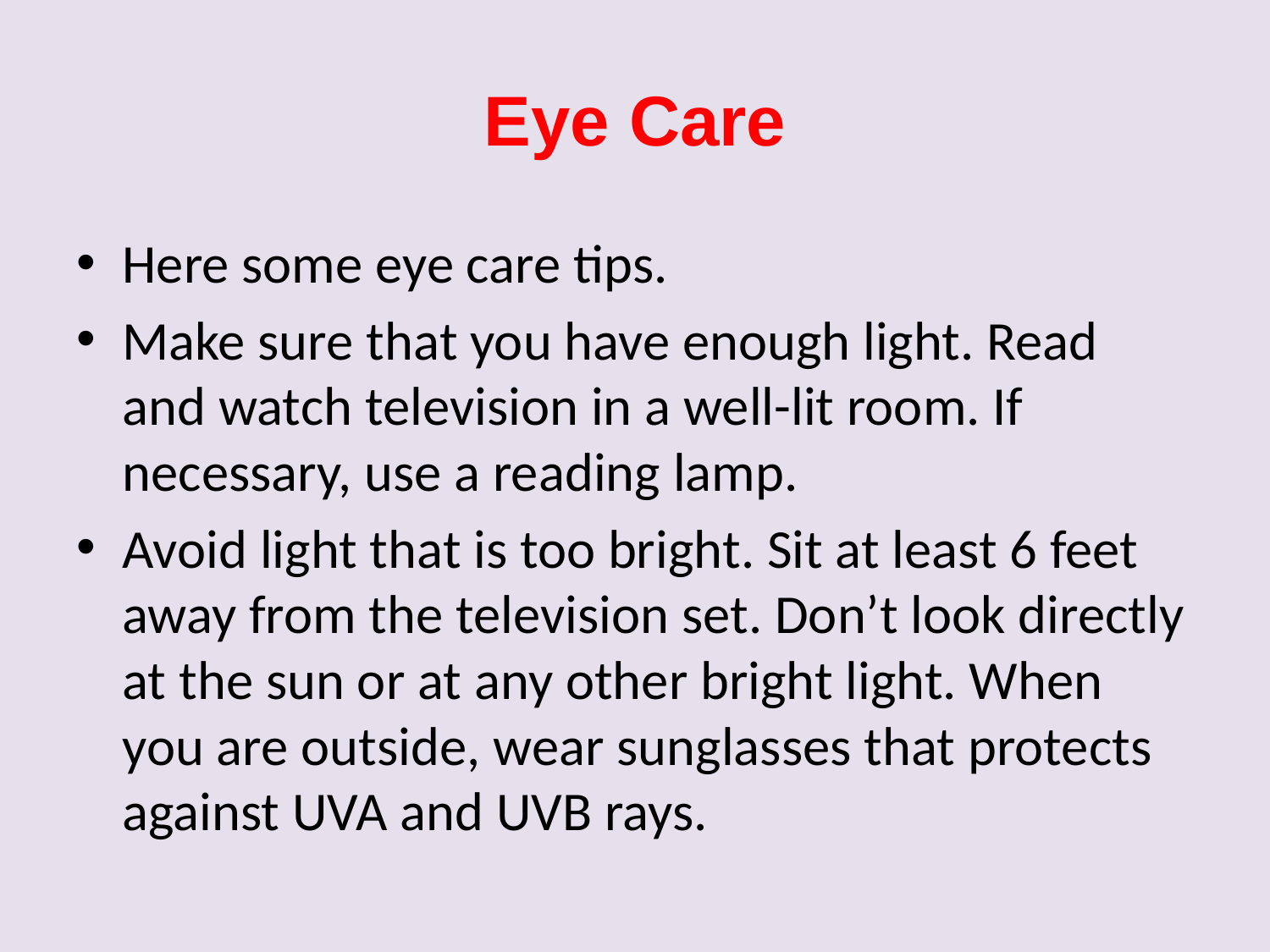

# Eye Care
Here some eye care tips.
Make sure that you have enough light. Read and watch television in a well-lit room. If necessary, use a reading lamp.
Avoid light that is too bright. Sit at least 6 feet away from the television set. Don’t look directly at the sun or at any other bright light. When you are outside, wear sunglasses that protects against UVA and UVB rays.